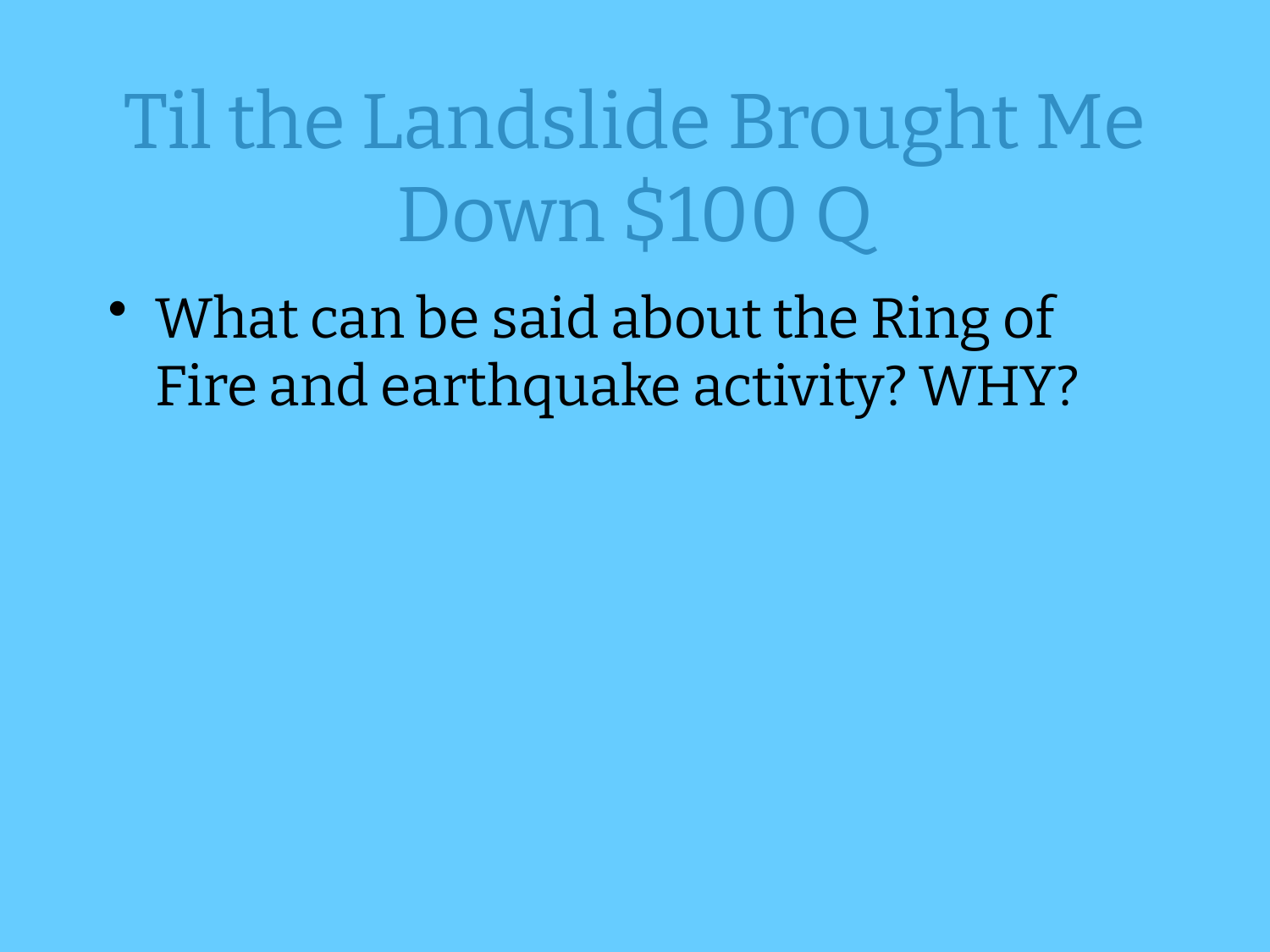

# Til the Landslide Brought Me Down $100 Q
What can be said about the Ring of Fire and earthquake activity? WHY?